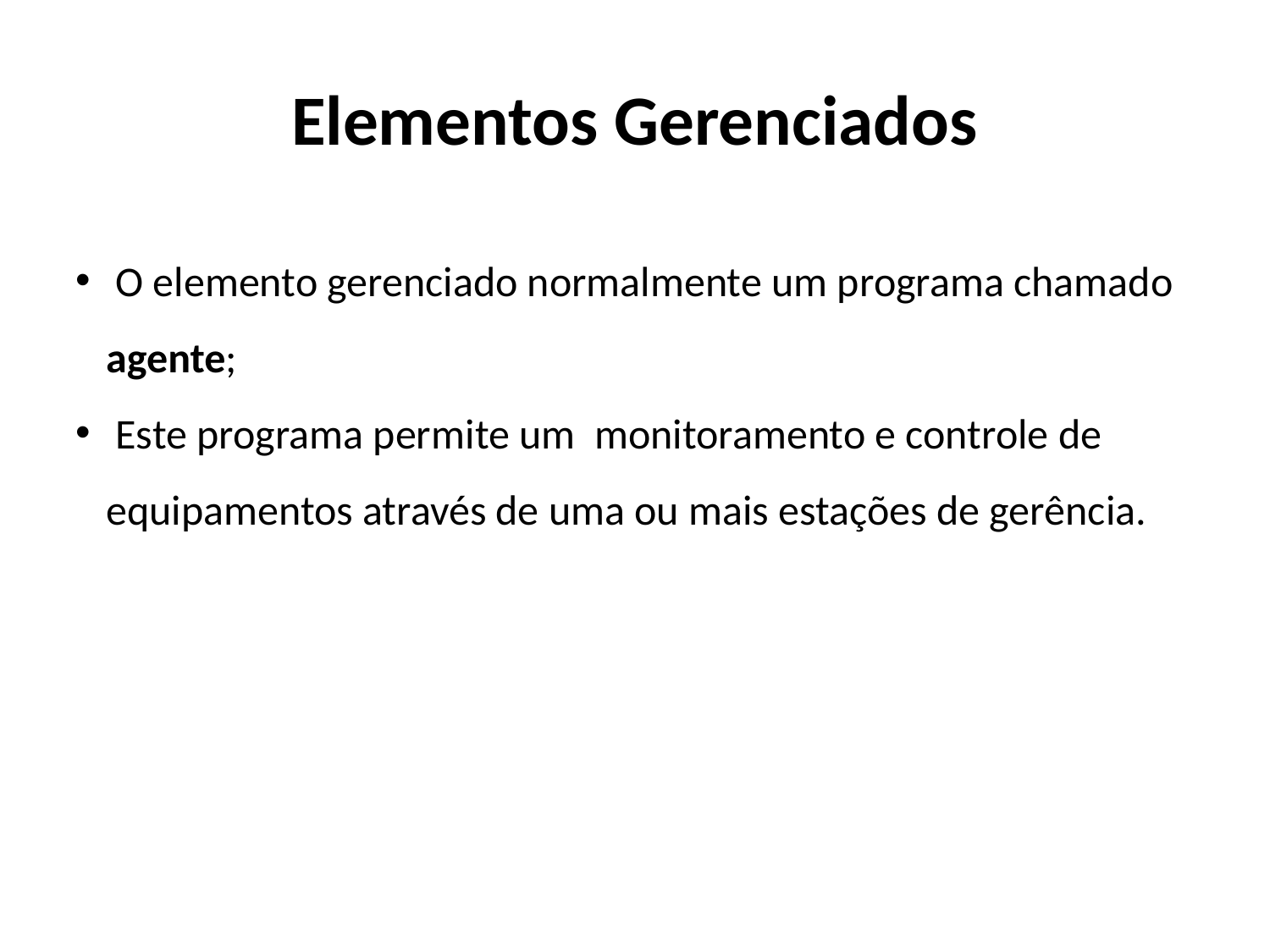

Elementos Gerenciados
 O elemento gerenciado normalmente um programa chamado agente;
 Este programa permite um  monitoramento e controle de equipamentos através de uma ou mais estações de gerência.